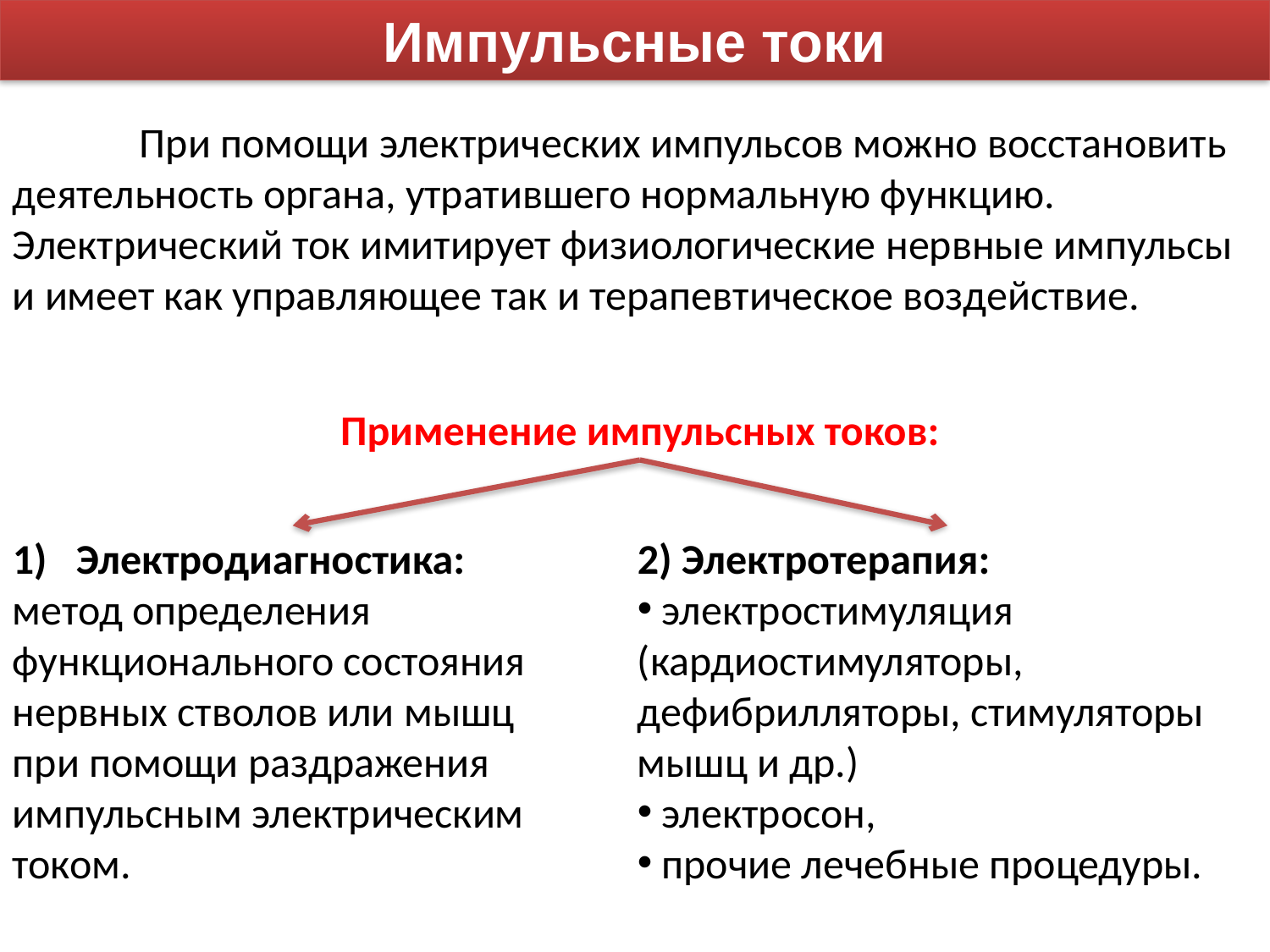

Импульсные токи
	При помощи электрических импульсов можно восстановить деятельность органа, утратившего нормальную функцию. Электрический ток имитирует физиологические нервные импульсы и имеет как управляющее так и терапевтическое воздействие.
Применение импульсных токов:
Электродиагностика:
метод определения функционального состояния нервных стволов или мышц при помощи раздражения импульсным электрическим током.
2) Электротерапия:
 электростимуляция (кардиостимуляторы, дефибрилляторы, стимуляторы мышц и др.)
 электросон,
 прочие лечебные процедуры.